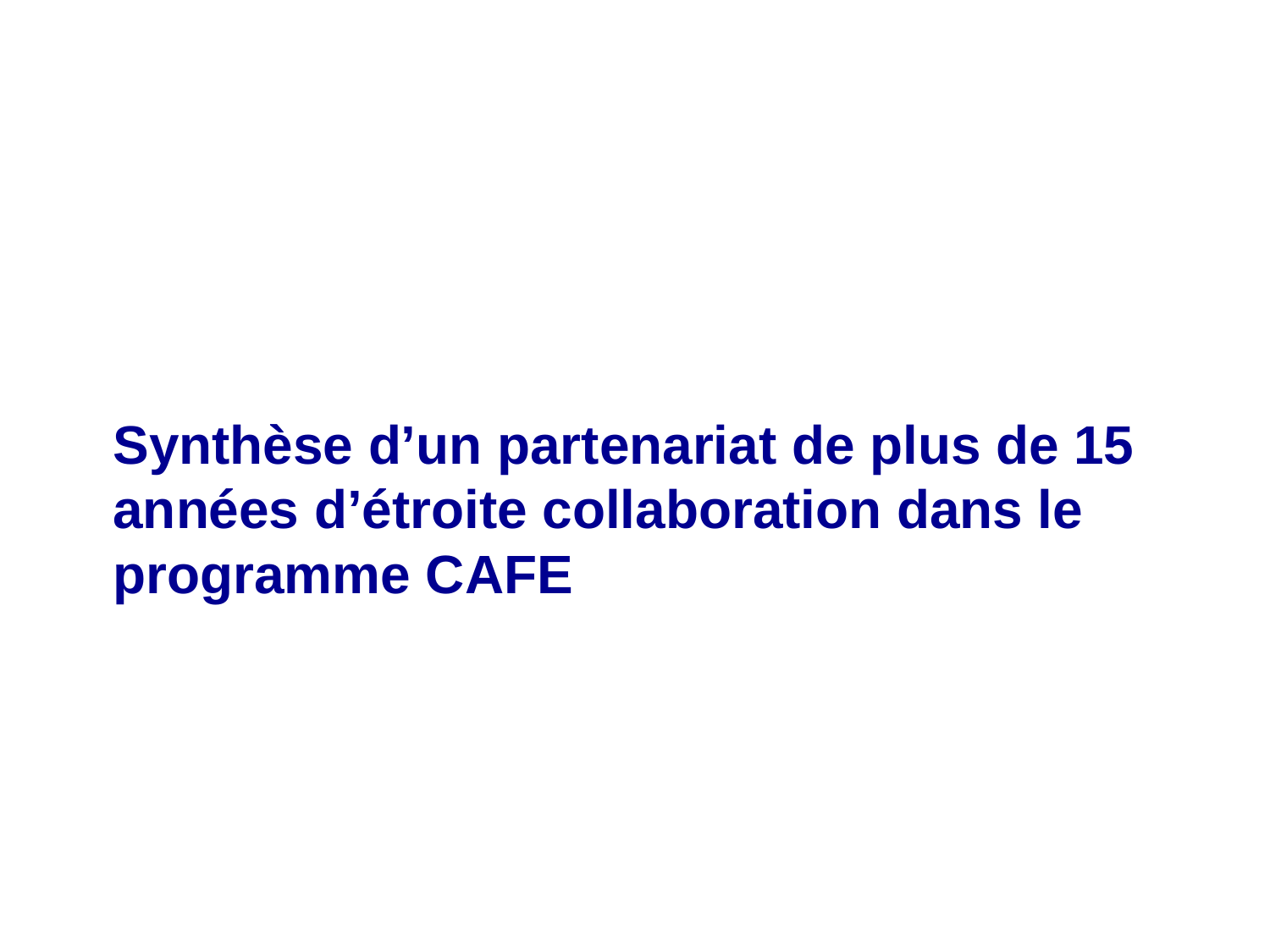

Synthèse d’un partenariat de plus de 15 années d’étroite collaboration dans le programme CAFE